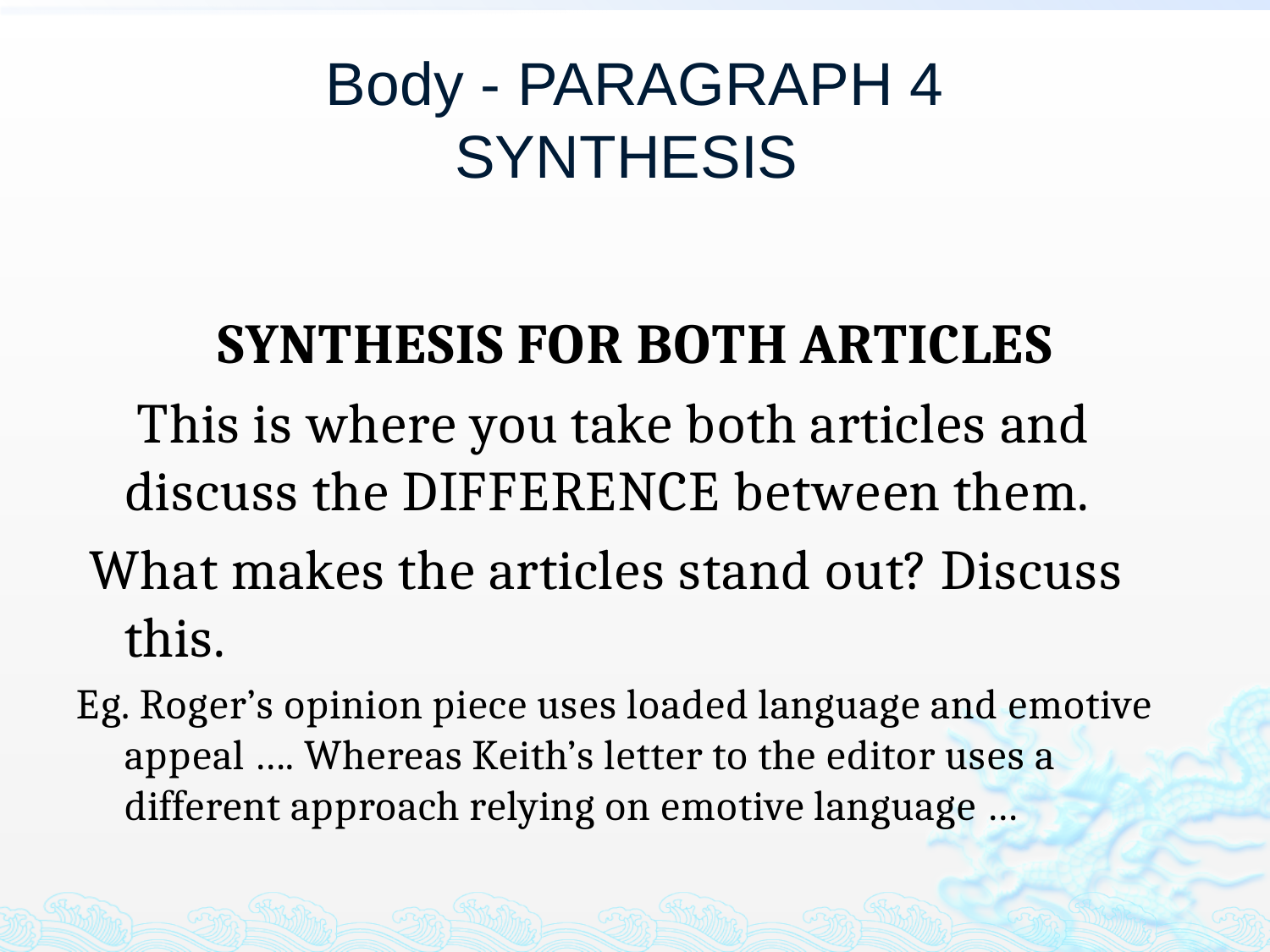

# Body - PARAGRAPH 4 SYNTHESIS

SYNTHESIS FOR BOTH ARTICLES
	 This is where you take both articles and discuss the DIFFERENCE between them.
 What makes the articles stand out? Discuss this.
Eg. Roger’s opinion piece uses loaded language and emotive appeal …. Whereas Keith’s letter to the editor uses a different approach relying on emotive language …